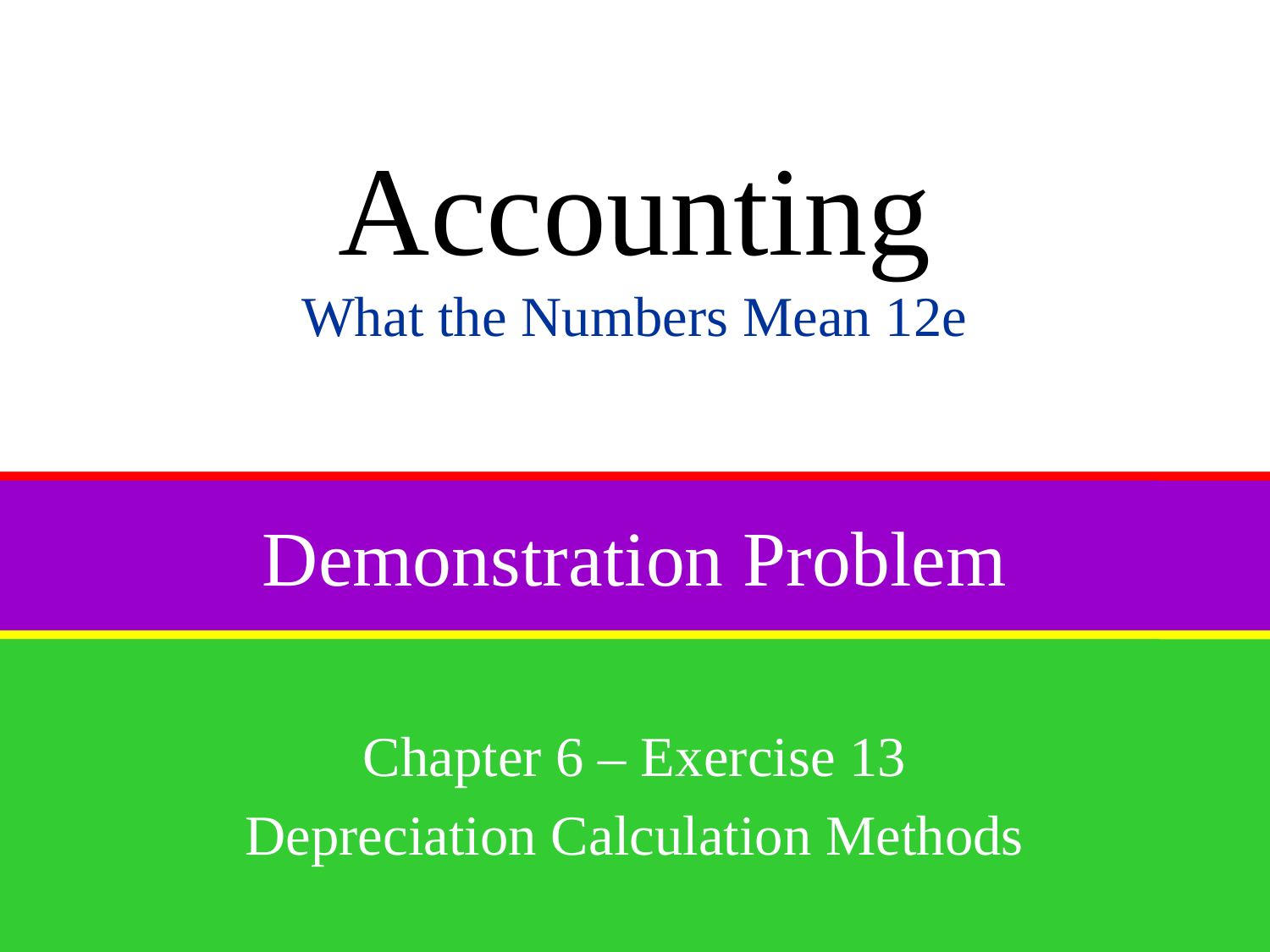

Accounting
What the Numbers Mean 12e
# Demonstration Problem

Chapter 6 – Exercise 13
Depreciation Calculation Methods